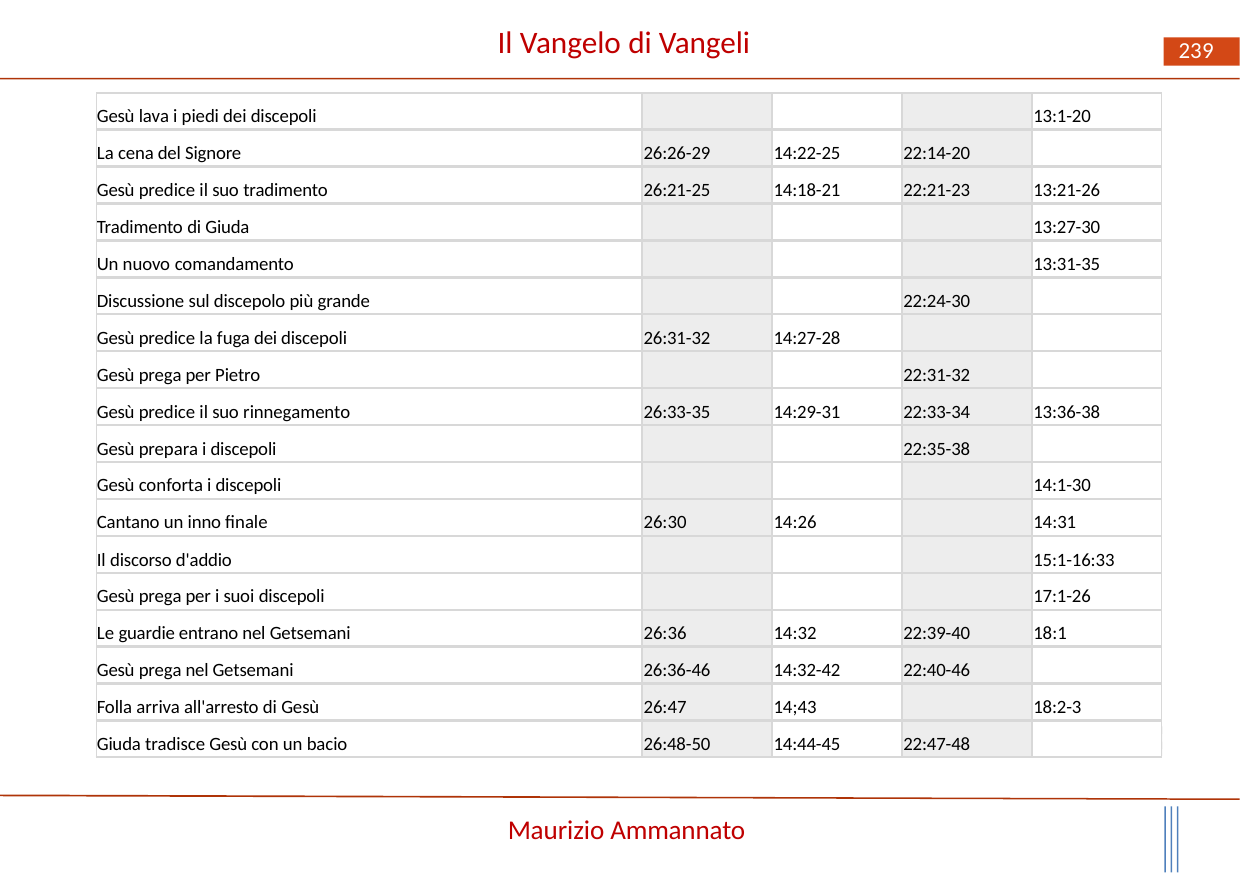

Il Vangelo di Vangeli
239

| Gesù lava i piedi dei discepoli |  |  |  | 13:1-20 |
| --- | --- | --- | --- | --- |
| La cena del Signore | 26:26-29 | 14:22-25 | 22:14-20 |  |
| Gesù predice il suo tradimento | 26:21-25 | 14:18-21 | 22:21-23 | 13:21-26 |
| Tradimento di Giuda |  |  |  | 13:27-30 |
| Un nuovo comandamento |  |  |  | 13:31-35 |
| Discussione sul discepolo più grande |  |  | 22:24-30 |  |
| Gesù predice la fuga dei discepoli | 26:31-32 | 14:27-28 |  |  |
| Gesù prega per Pietro |  |  | 22:31-32 |  |
| Gesù predice il suo rinnegamento | 26:33-35 | 14:29-31 | 22:33-34 | 13:36-38 |
| Gesù prepara i discepoli |  |  | 22:35-38 |  |
| Gesù conforta i discepoli |  |  |  | 14:1-30 |
| Cantano un inno finale | 26:30 | 14:26 |  | 14:31 |
| Il discorso d'addio |  |  |  | 15:1-16:33 |
| Gesù prega per i suoi discepoli |  |  |  | 17:1-26 |
| Le guardie entrano nel Getsemani | 26:36 | 14:32 | 22:39-40 | 18:1 |
| Gesù prega nel Getsemani | 26:36-46 | 14:32-42 | 22:40-46 |  |
| Folla arriva all'arresto di Gesù | 26:47 | 14;43 |  | 18:2-3 |
| Giuda tradisce Gesù con un bacio | 26:48-50 | 14:44-45 | 22:47-48 |  |

Maurizio Ammannato